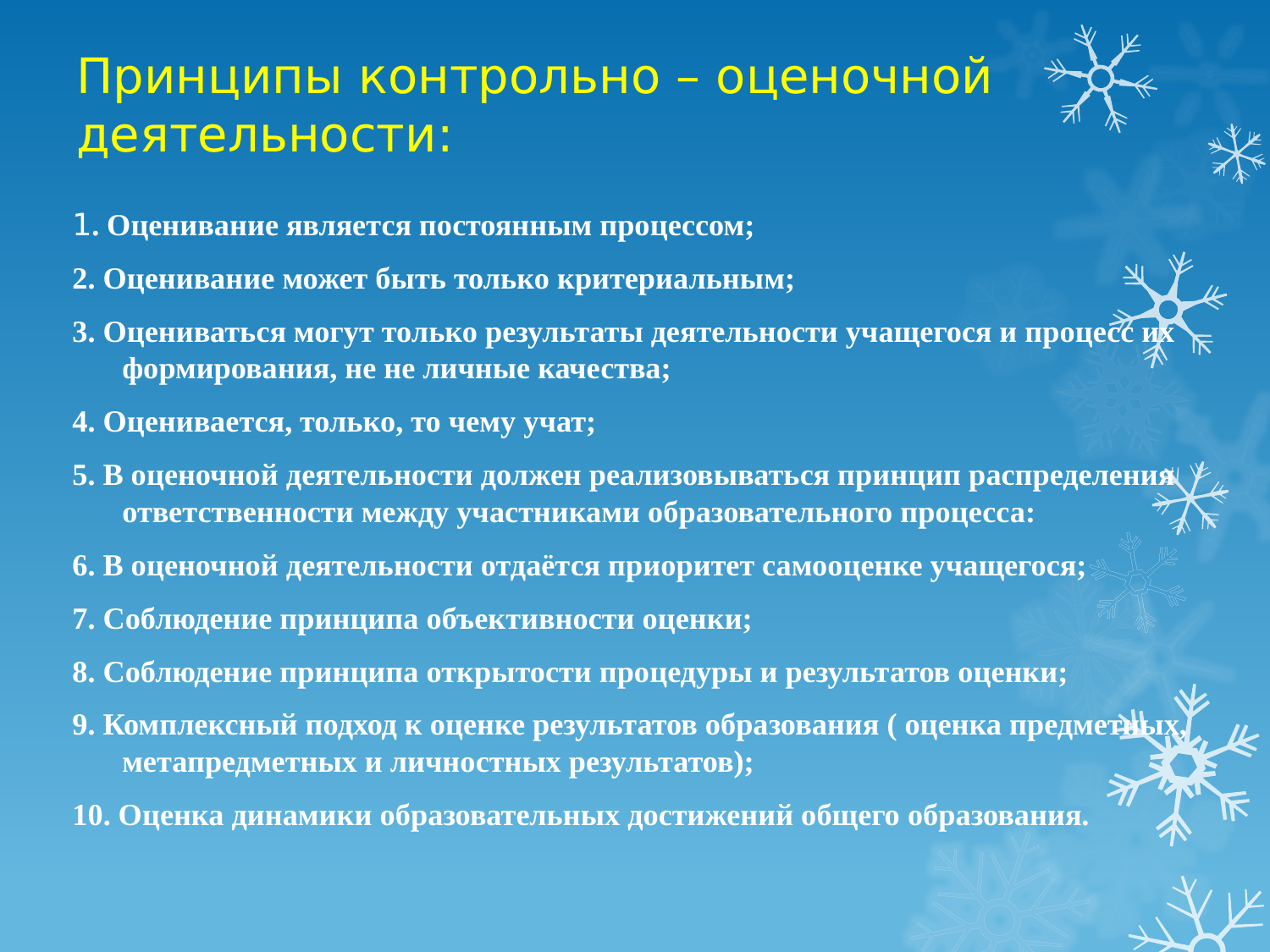

# Принципы контрольно – оценочной деятельности:
1. Оценивание является постоянным процессом;
2. Оценивание может быть только критериальным;
3. Оцениваться могут только результаты деятельности учащегося и процесс их формирования, не не личные качества;
4. Оценивается, только, то чему учат;
5. В оценочной деятельности должен реализовываться принцип распределения ответственности между участниками образовательного процесса:
6. В оценочной деятельности отдаётся приоритет самооценке учащегося;
7. Соблюдение принципа объективности оценки;
8. Соблюдение принципа открытости процедуры и результатов оценки;
9. Комплексный подход к оценке результатов образования ( оценка предметных, метапредметных и личностных результатов);
10. Оценка динамики образовательных достижений общего образования.